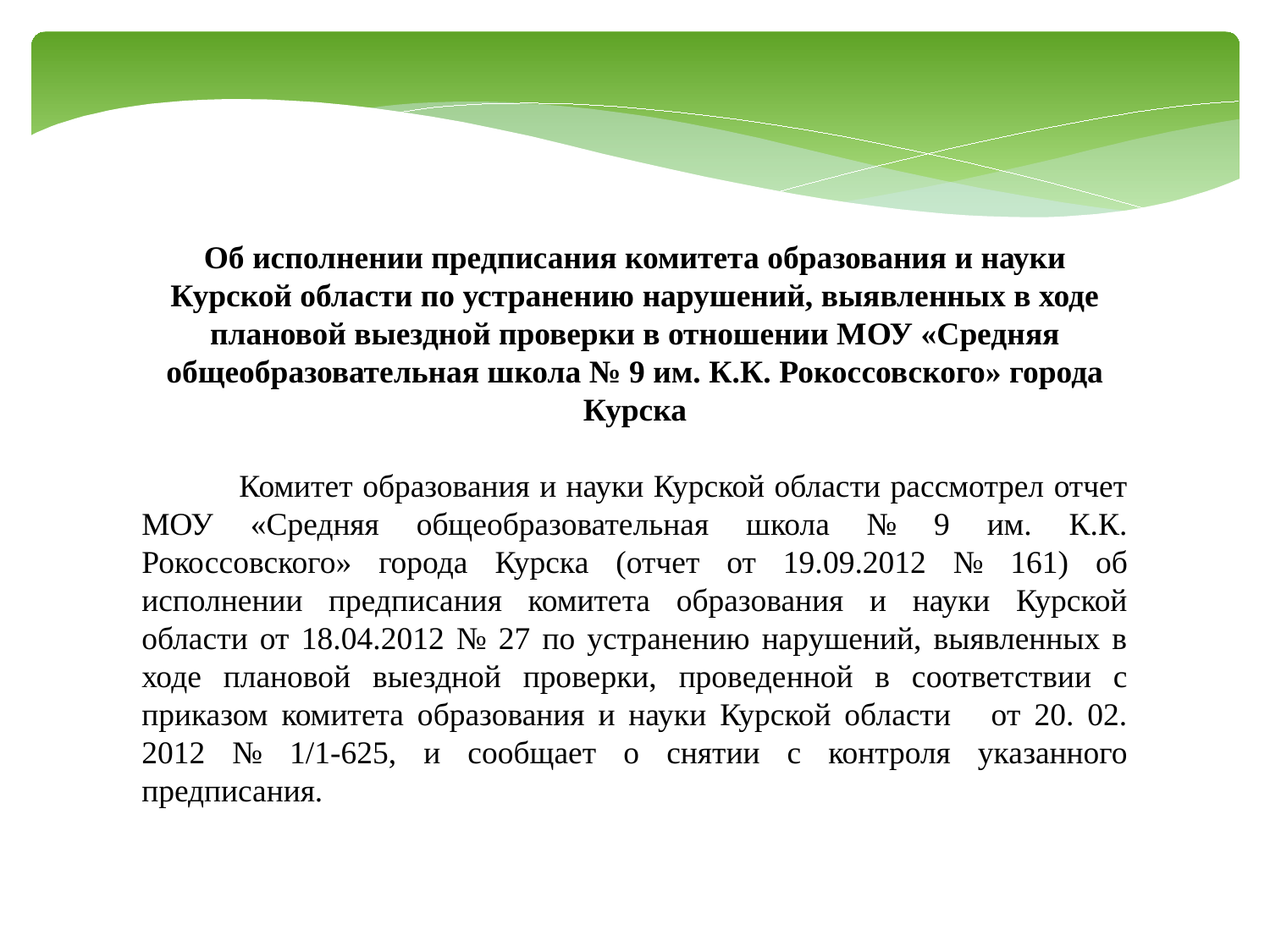

Об исполнении предписания комитета образования и науки Курской области по устранению нарушений, выявленных в ходе плановой выездной проверки в отношении МОУ «Средняя общеобразовательная школа № 9 им. К.К. Рокоссовского» города Курска

          Комитет образования и науки Курской области рассмотрел отчет МОУ «Средняя общеобразовательная школа № 9 им. К.К. Рокоссовского» города Курска (отчет от 19.09.2012 № 161) об исполнении предписания комитета образования и науки Курской области от 18.04.2012 № 27 по устранению нарушений, выявленных в ходе плановой выездной проверки, проведенной в соответствии с приказом комитета образования и науки Курской области   от 20. 02. 2012 № 1/1-625, и сообщает о снятии с контроля указанного предписания.